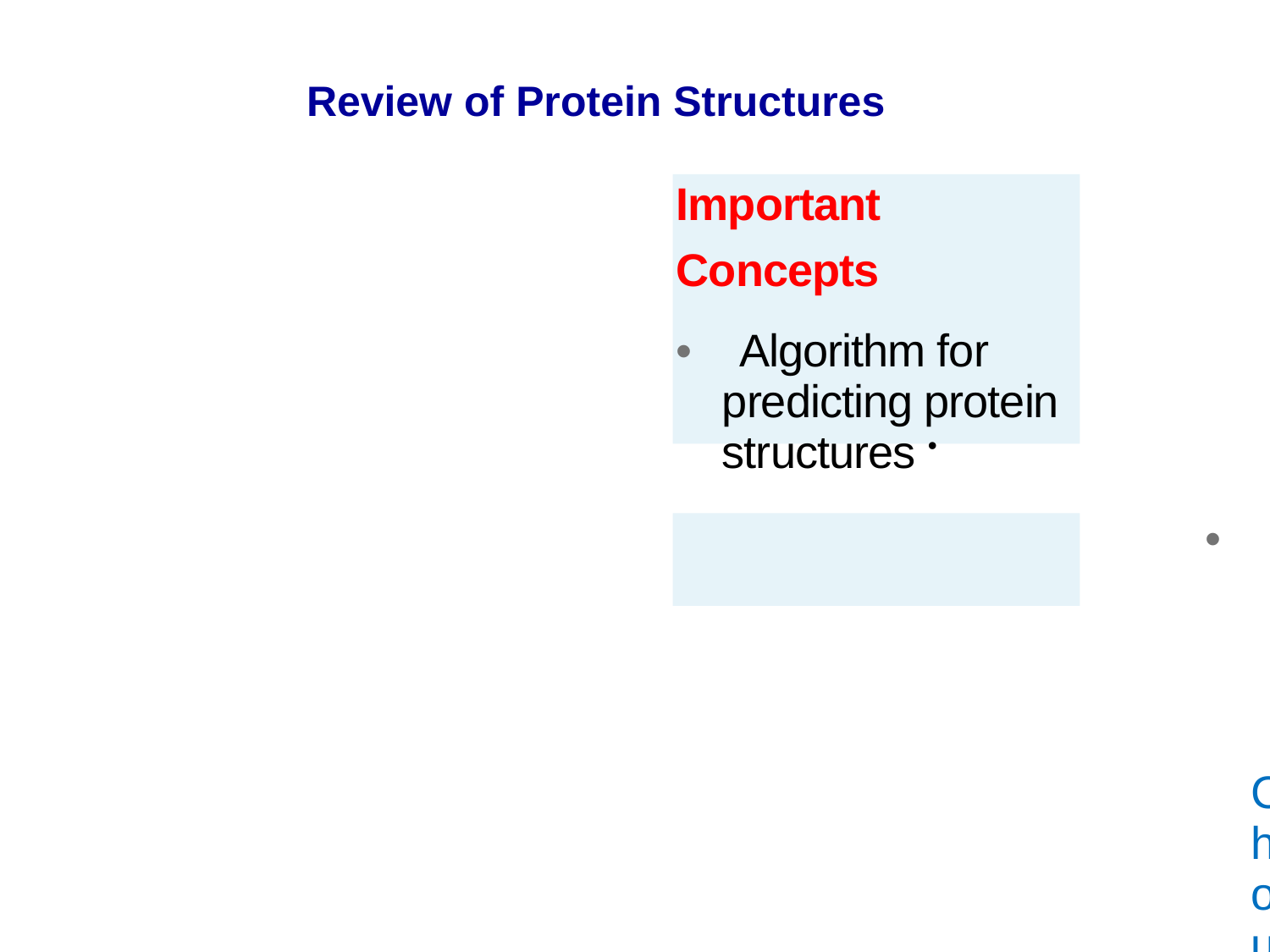

Review of Protein Structures
Important
Concepts
•    Algorithm for predicting protein structures •
•    Chou Fasman Algorithm